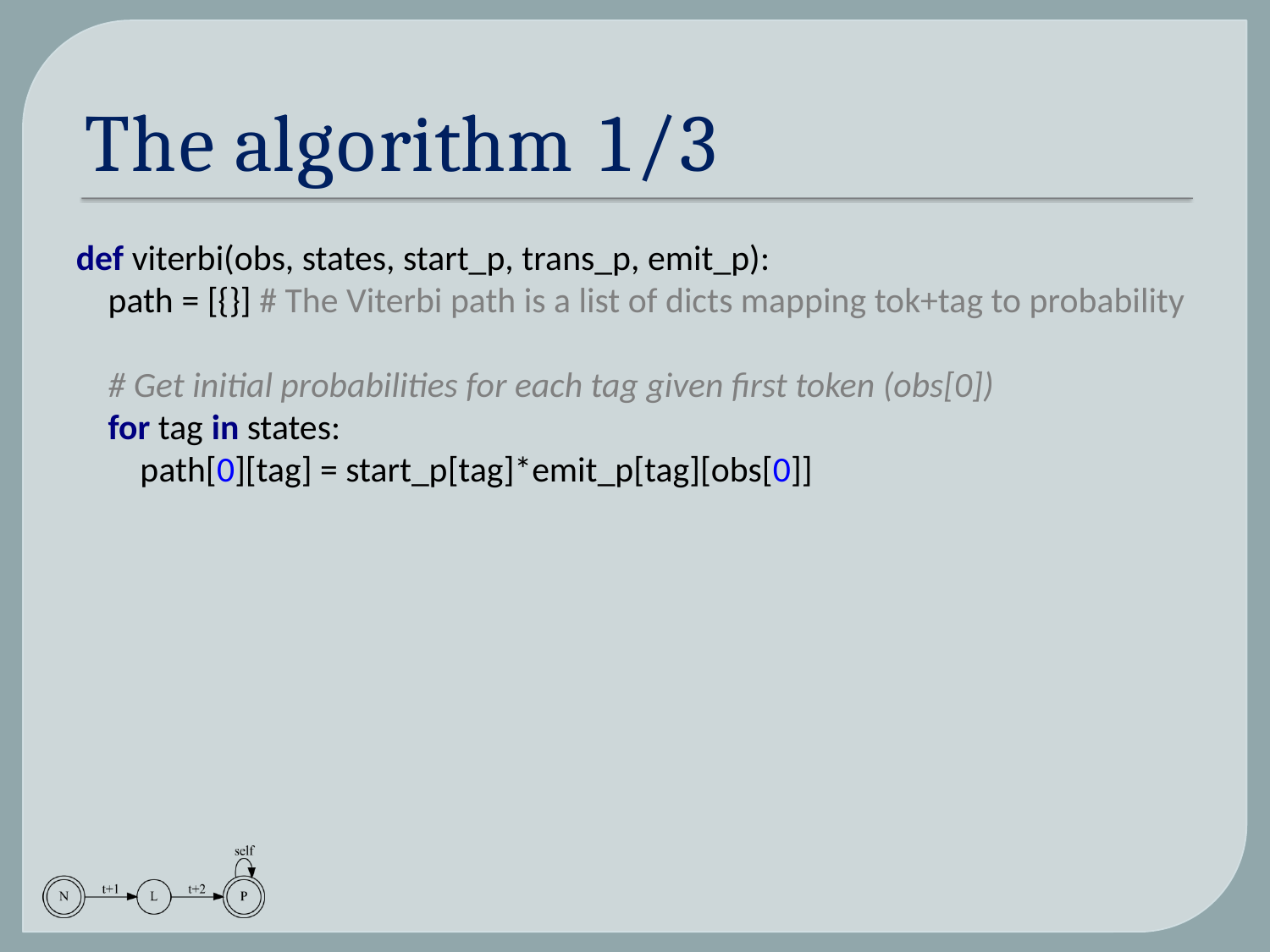

# The algorithm 1/3
def viterbi(obs, states, start_p, trans_p, emit_p):
    path = [{}] # The Viterbi path is a list of dicts mapping tok+tag to probability
    # Get initial probabilities for each tag given first token (obs[0])
    for tag in states:
        path[0][tag] = start_p[tag]*emit_p[tag][obs[0]]